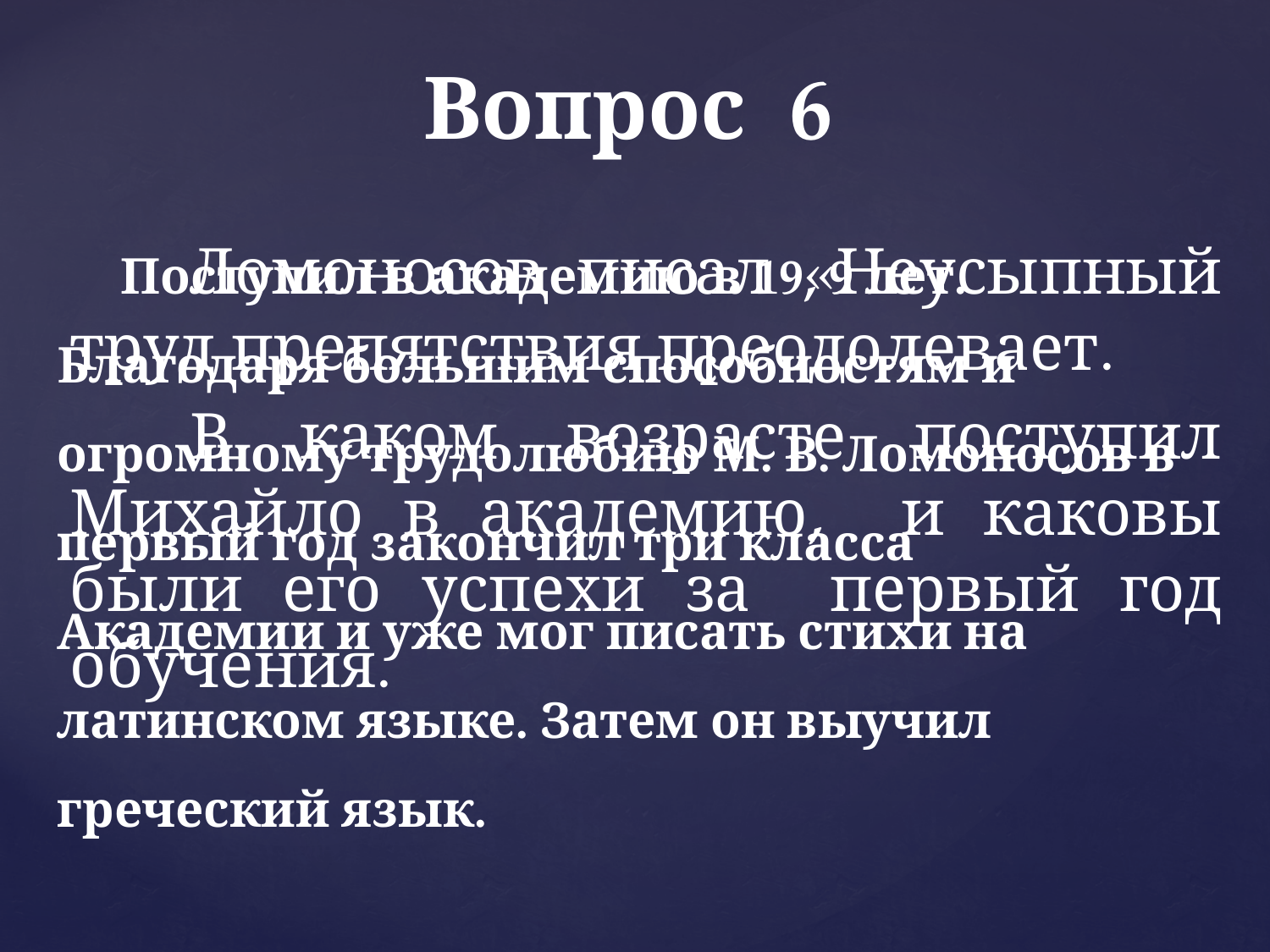

# Вопрос  6
Поступил в академию в 19, 9 лет. Благодаря большим способностям и огромному трудолюбию М. В. Ломоносов в первый год закончил три класса Академии и уже мог писать стихи на латинском языке. Затем он выучил греческий язык.
Ломоносов писал «Неусыпный труд препятствия преодолевает.
В каком возрасте поступил Михайло в академию,  и каковы были его успехи за  первый год обучения.